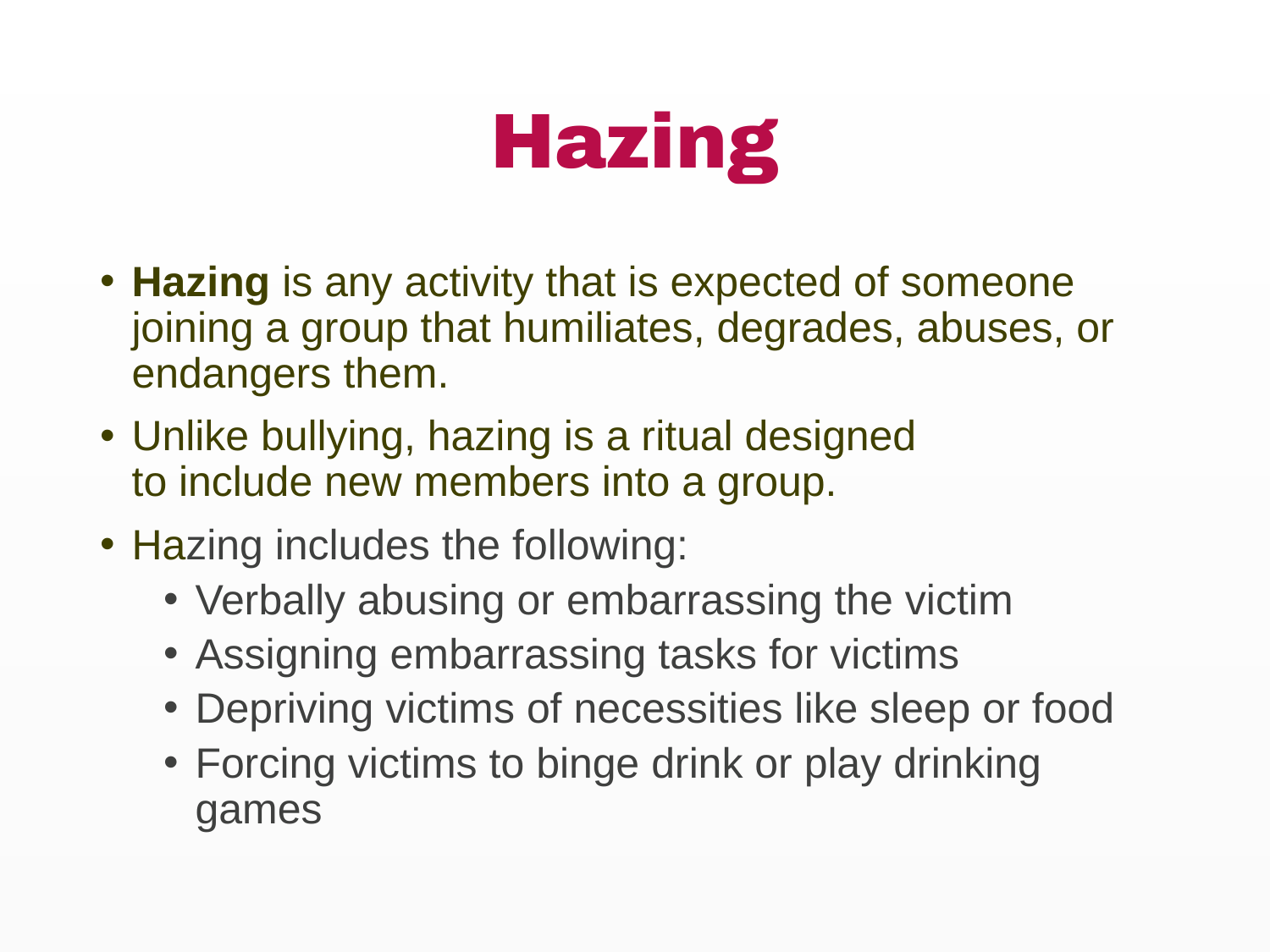

# Hazing
Hazing is any activity that is expected of someone joining a group that humiliates, degrades, abuses, or endangers them.
Unlike bullying, hazing is a ritual designed to include new members into a group.
Hazing includes the following:
Verbally abusing or embarrassing the victim
Assigning embarrassing tasks for victims
Depriving victims of necessities like sleep or food
Forcing victims to binge drink or play drinking games